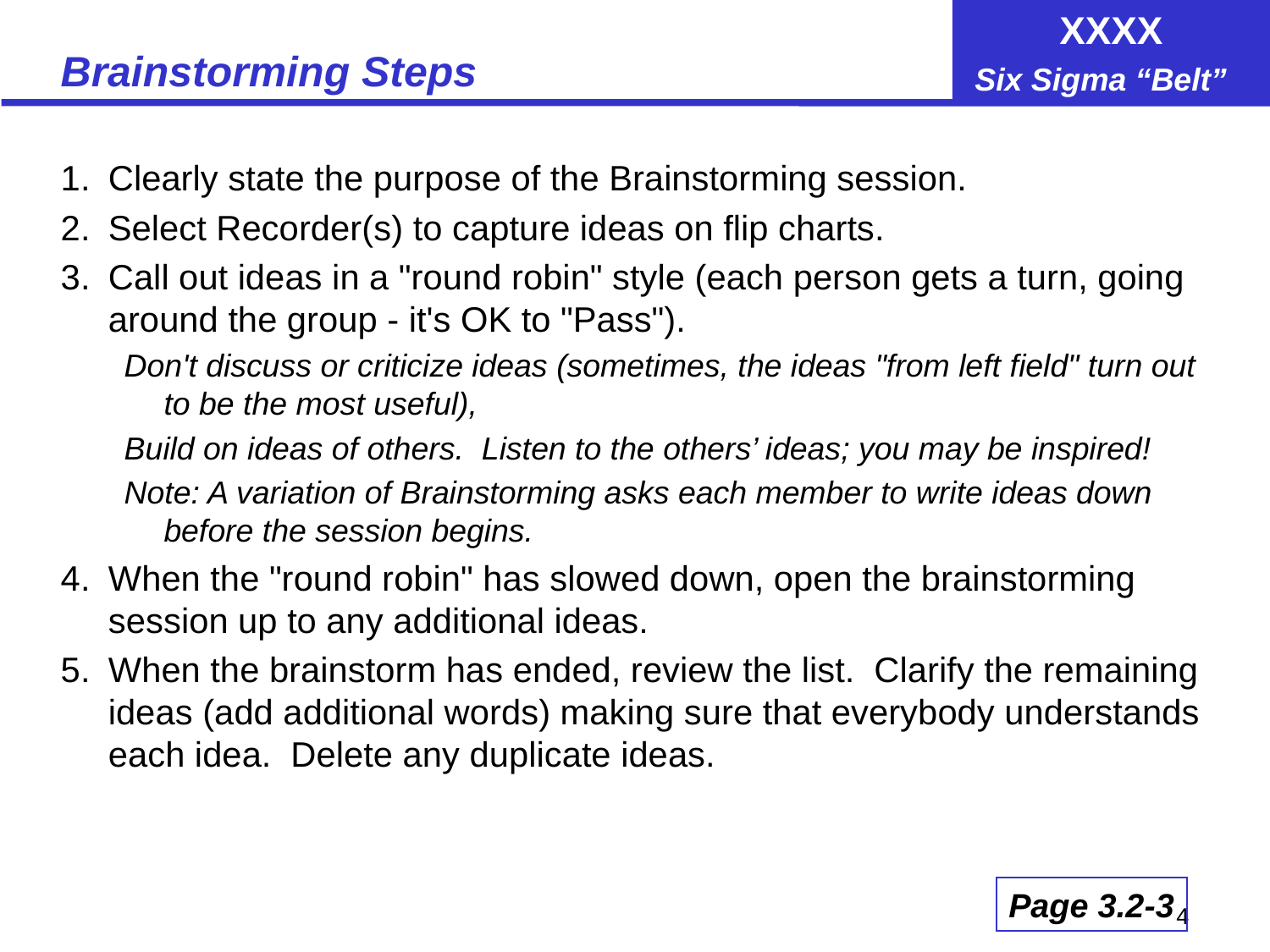

# Brainstorming Steps
1.	Clearly state the purpose of the Brainstorming session.
2.	Select Recorder(s) to capture ideas on flip charts.
3.	Call out ideas in a "round robin" style (each person gets a turn, going around the group - it's OK to "Pass").
Don't discuss or criticize ideas (sometimes, the ideas "from left field" turn out to be the most useful),
Build on ideas of others.  Listen to the others’ ideas; you may be inspired!
Note: A variation of Brainstorming asks each member to write ideas down before the session begins.
4.	When the "round robin" has slowed down, open the brainstorming session up to any additional ideas.
5.	When the brainstorm has ended, review the list.  Clarify the remaining ideas (add additional words) making sure that everybody understands each idea.  Delete any duplicate ideas.
Page 3.2-3